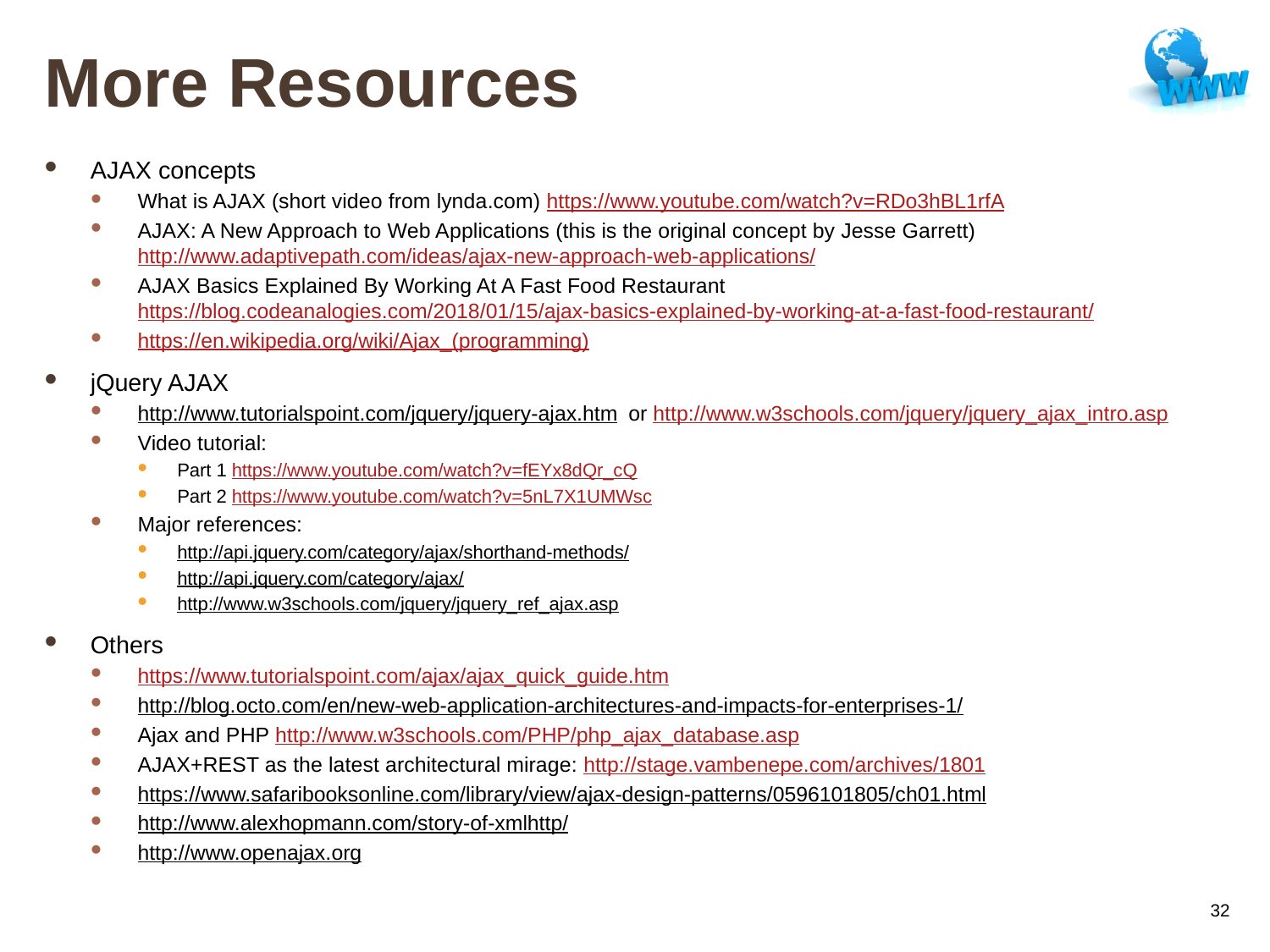

# More Resources
AJAX concepts
What is AJAX (short video from lynda.com) https://www.youtube.com/watch?v=RDo3hBL1rfA
AJAX: A New Approach to Web Applications (this is the original concept by Jesse Garrett) http://www.adaptivepath.com/ideas/ajax-new-approach-web-applications/
AJAX Basics Explained By Working At A Fast Food Restaurant https://blog.codeanalogies.com/2018/01/15/ajax-basics-explained-by-working-at-a-fast-food-restaurant/
https://en.wikipedia.org/wiki/Ajax_(programming)
jQuery AJAX
http://www.tutorialspoint.com/jquery/jquery-ajax.htm or http://www.w3schools.com/jquery/jquery_ajax_intro.asp
Video tutorial:
Part 1 https://www.youtube.com/watch?v=fEYx8dQr_cQ
Part 2 https://www.youtube.com/watch?v=5nL7X1UMWsc
Major references:
http://api.jquery.com/category/ajax/shorthand-methods/
http://api.jquery.com/category/ajax/
http://www.w3schools.com/jquery/jquery_ref_ajax.asp
Others
https://www.tutorialspoint.com/ajax/ajax_quick_guide.htm
http://blog.octo.com/en/new-web-application-architectures-and-impacts-for-enterprises-1/
Ajax and PHP http://www.w3schools.com/PHP/php_ajax_database.asp
AJAX+REST as the latest architectural mirage: http://stage.vambenepe.com/archives/1801
https://www.safaribooksonline.com/library/view/ajax-design-patterns/0596101805/ch01.html
http://www.alexhopmann.com/story-of-xmlhttp/
http://www.openajax.org

32